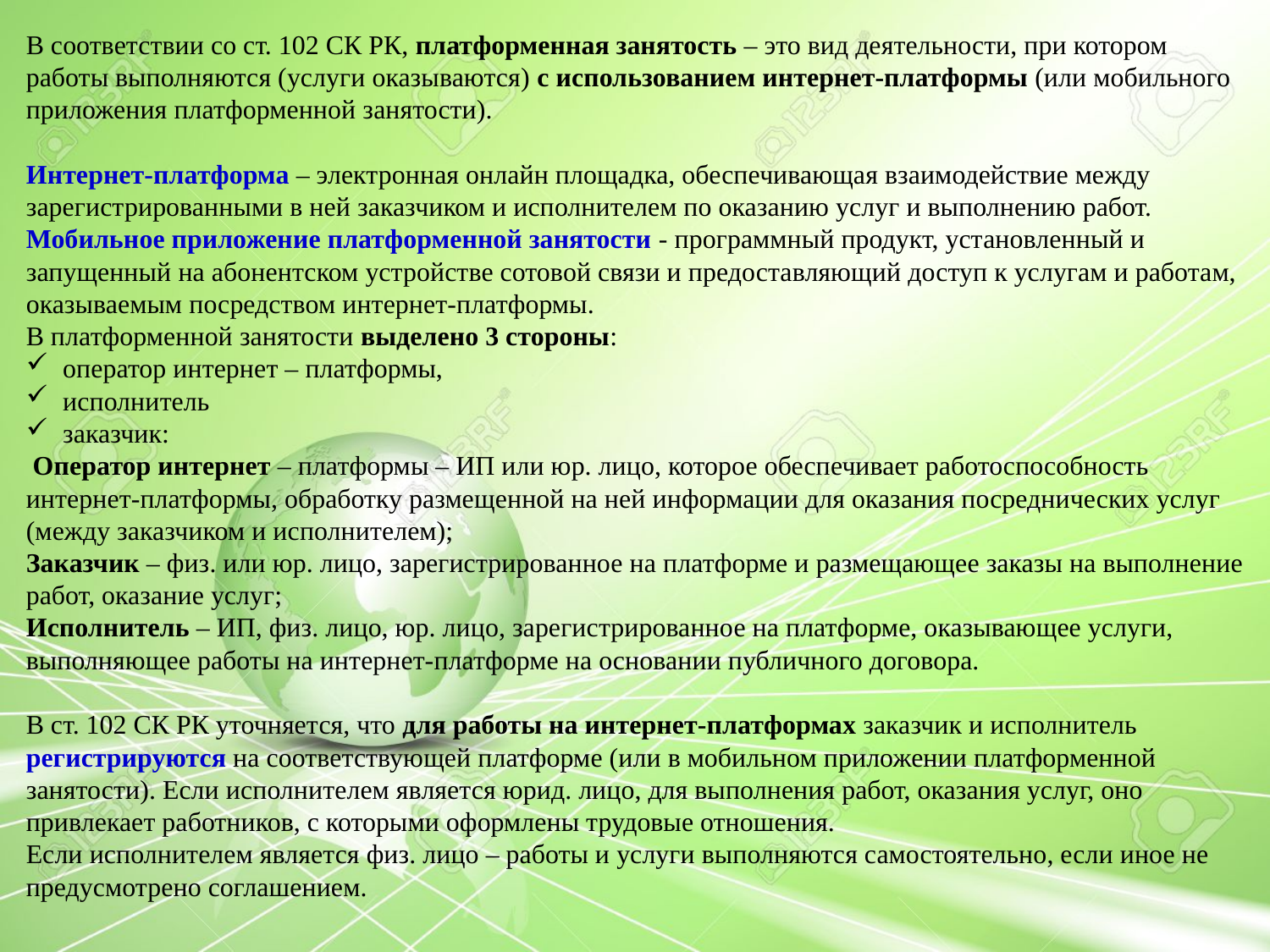

В соответствии со ст. 102 СК РК, платформенная занятость – это вид деятельности, при котором работы выполняются (услуги оказываются) с использованием интернет-платформы (или мобильного приложения платформенной занятости).

Интернет-платформа – электронная онлайн площадка, обеспечивающая взаимодействие между зарегистрированными в ней заказчиком и исполнителем по оказанию услуг и выполнению работ.
Мобильное приложение платформенной занятости - программный продукт, установленный и запущенный на абонентском устройстве сотовой связи и предоставляющий доступ к услугам и работам, оказываемым посредством интернет-платформы.
В платформенной занятости выделено 3 стороны:
оператор интернет – платформы,
исполнитель
заказчик:
 Оператор интернет – платформы – ИП или юр. лицо, которое обеспечивает работоспособность интернет-платформы, обработку размещенной на ней информации для оказания посреднических услуг (между заказчиком и исполнителем);
Заказчик – физ. или юр. лицо, зарегистрированное на платформе и размещающее заказы на выполнение работ, оказание услуг;
Исполнитель – ИП, физ. лицо, юр. лицо, зарегистрированное на платформе, оказывающее услуги, выполняющее работы на интернет-платформе на основании публичного договора.

В ст. 102 СК РК уточняется, что для работы на интернет-платформах заказчик и исполнитель регистрируются на соответствующей платформе (или в мобильном приложении платформенной занятости). Если исполнителем является юрид. лицо, для выполнения работ, оказания услуг, оно привлекает работников, с которыми оформлены трудовые отношения.
Если исполнителем является физ. лицо – работы и услуги выполняются самостоятельно, если иное не предусмотрено соглашением.